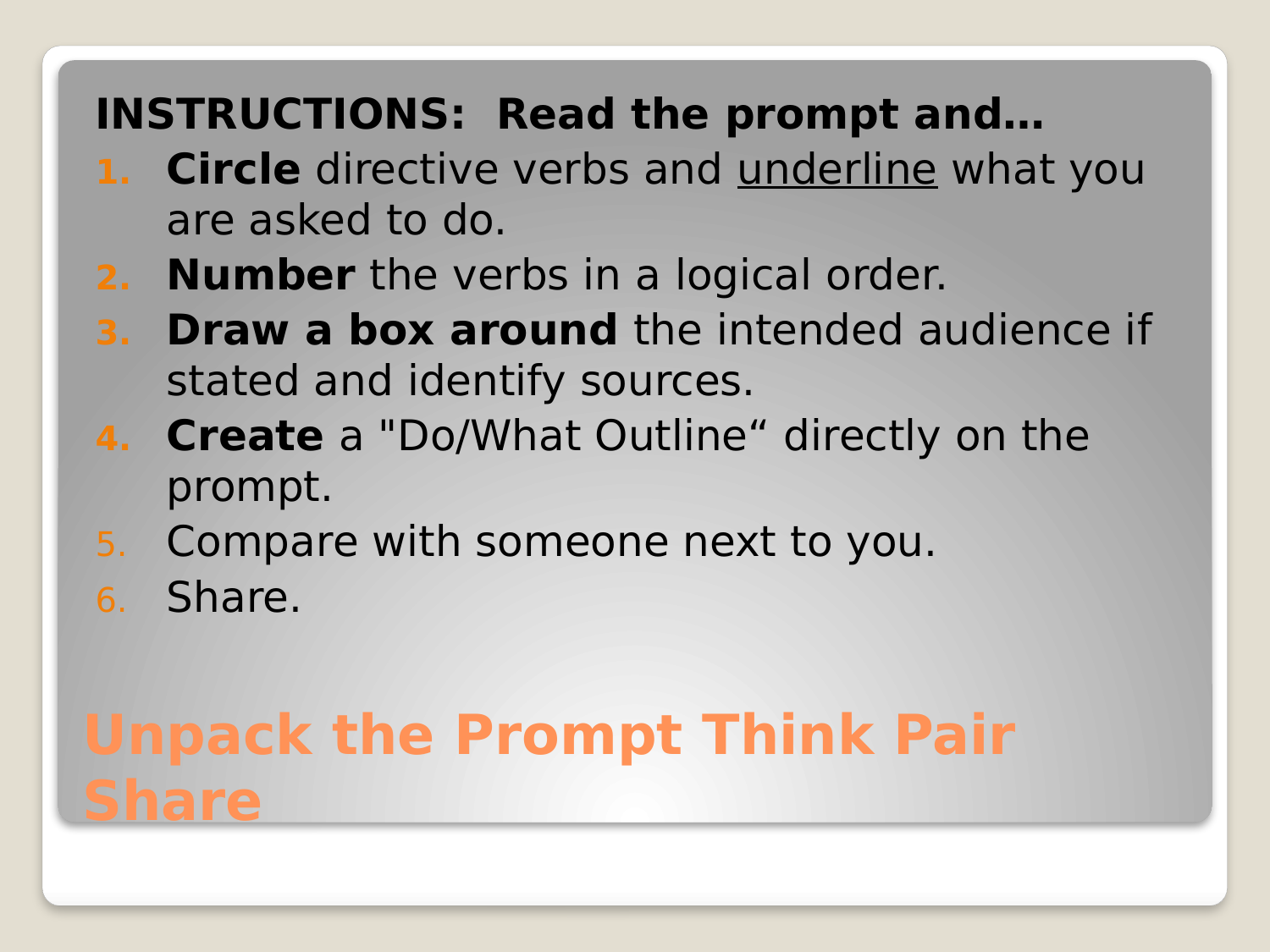

INSTRUCTIONS:  Read the prompt and…
Circle directive verbs and underline what you are asked to do.
Number the verbs in a logical order.
Draw a box around the intended audience if stated and identify sources.
Create a "Do/What Outline“ directly on the prompt.
Compare with someone next to you.
Share.

# Unpack the Prompt Think Pair Share